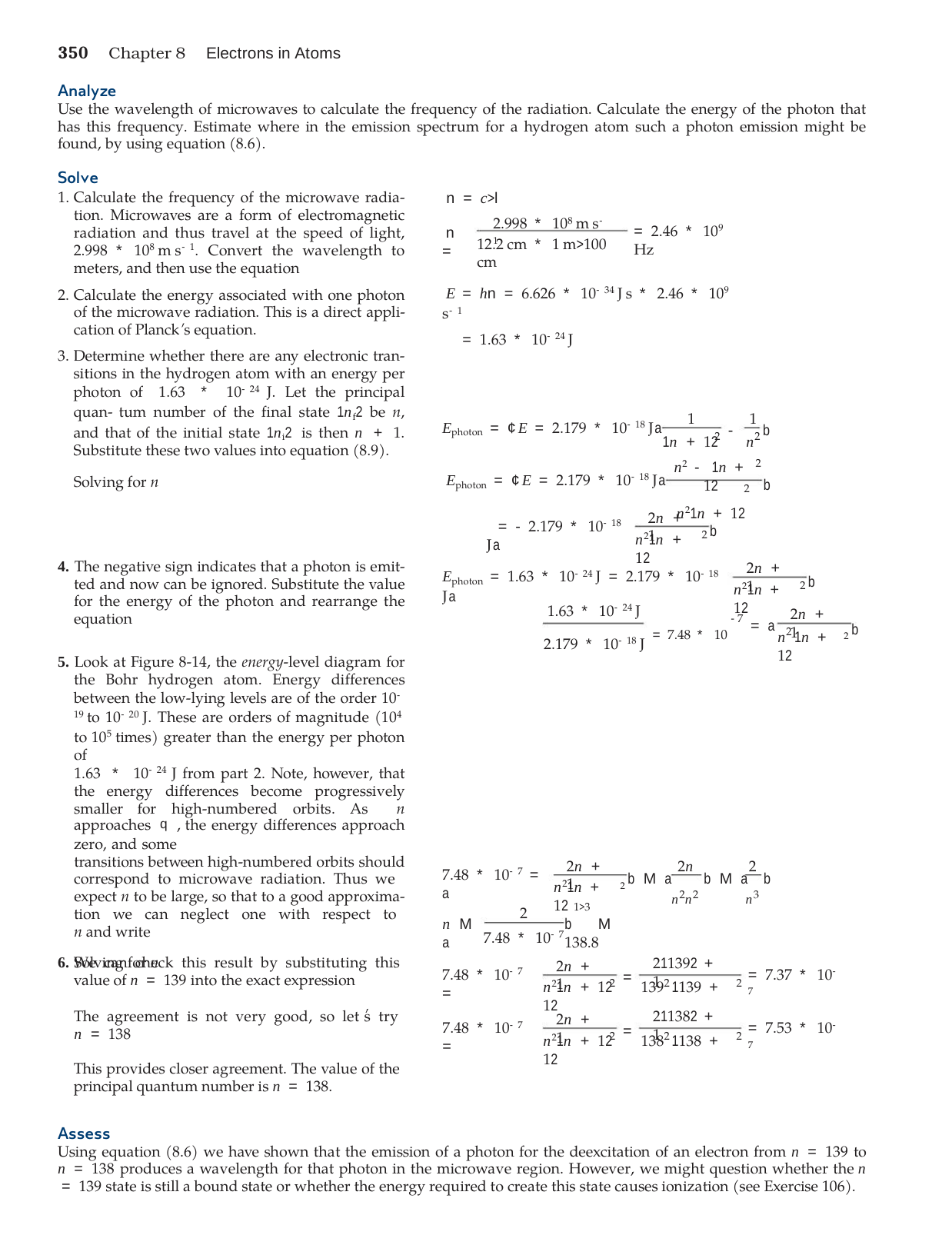

350     Chapter 8    Electrons in Atoms

Analyze
Use the wavelength of microwaves to calculate the frequency of the radiation. Calculate the energy of the photon that has this frequency. Estimate where in the emission spectrum for a hydrogen atom such a photon emission might be found, by using equation (8.6).

Solve
 n  =  c>l
2.998  *  108 m s-1
Calculate the frequency of the microwave radia- tion. Microwaves are a form of electromagnetic radiation and thus travel at the speed of light, 2.998  *  108 m s-1.  Convert  the  wavelength  to meters, and then use the equation
Calculate the energy associated with one photon of the microwave radiation. This is a direct appli- cation of Planck s equation.
Determine whether there are any electronic tran- sitions in the hydrogen atom with an energy per photon of  1.63  *  10-24 J. Let the principal quan- tum number of the final state 1nf2 be n, and that of the initial state 1ni2  is then n  +  1. Substitute these two values into equation (8.9).
=  2.46  *  109 Hz
 n  =
12.2 cm  *  1 m>100 cm
 E  =  hn  =  6.626  *  10-34 J s  *  2.46  *  109 s-1
   =  1.63  *  10-24 J

1	1
Ephoton  =  ¢E  =  2.179  *  10-18 Ja
-	b
2	2
1n  +  12	n
n2  -  1n  +  12
n21n  +  12
2
 Ephoton  =  ¢E  =  2.179  *  10-18 Ja
Solving for n
b
2
2n  +  1
   =  - 2.179  *  10-18 Ja
b
n21n  +  12
2
4. The negative sign indicates that a photon is emit- ted and now can be ignored. Substitute the value for the energy of the photon and rearrange the equation
2n  +  1
Ephoton  =  1.63  *  10-24 J  =  2.179  *  10-18 Ja
b
n21n  +  12
2
1.63  *  10-24 J
2.179  *  10-18 J  =  7.48  *  10
2n  +  1
-7
=  a
2 b
2
n  1n  +  12
5. Look at Figure 8-14, the energy-level diagram for the  Bohr  hydrogen  atom.  Energy  differences between the low-lying levels are of the order 10-19 to 10-20 J. These are orders of magnitude (104  to 105 times) greater than the energy per photon of
1.63  *  10-24 J from part 2. Note, however, that the energy differences become progressively smaller for high-numbered orbits. As  n approaches  q, the energy differences approach zero, and some
transitions between high-numbered orbits should correspond  to  microwave  radiation.  Thus  we
expect n to be large, so that to a good approxima- tion   we   can   neglect   one   with   respect   to   n and write
Solving for n
2n  +  1
2n
2
7.48  *  10-7  =  a
2 b  M  a	b  M  a	b
n21n  +  12
n2n2
n3
1>3
2
7.48  *  10-7
b	M  138.8
n  M  a
6. We  can  check  this  result  by  substituting  this value of n  =  139 into the exact expression
211392  +  1
2n  +  1
7.48  *  10-7  =
=  7.37  *  10-7
=
n21n  +  12	139  1139  +  12
2	2	2
The  agreement  is  not  very  good,  so  let s  try
n  =  138
211382  +  1

2n  +  1
7.48  *  10-7  =
=  7.53  *  10-7
=
n21n  +  12	138  1138  +  12
2	2	2
This provides closer agreement. The value of the principal quantum number is n  =  138.

Assess
Using equation (8.6) we have shown that the emission of a photon for the deexcitation of an electron from n  =  139 to n  =  138 produces a wavelength for that photon in the microwave region. However, we might question whether the n  =  139 state is still a bound state or whether the energy required to create this state causes ionization (see Exercise 106).